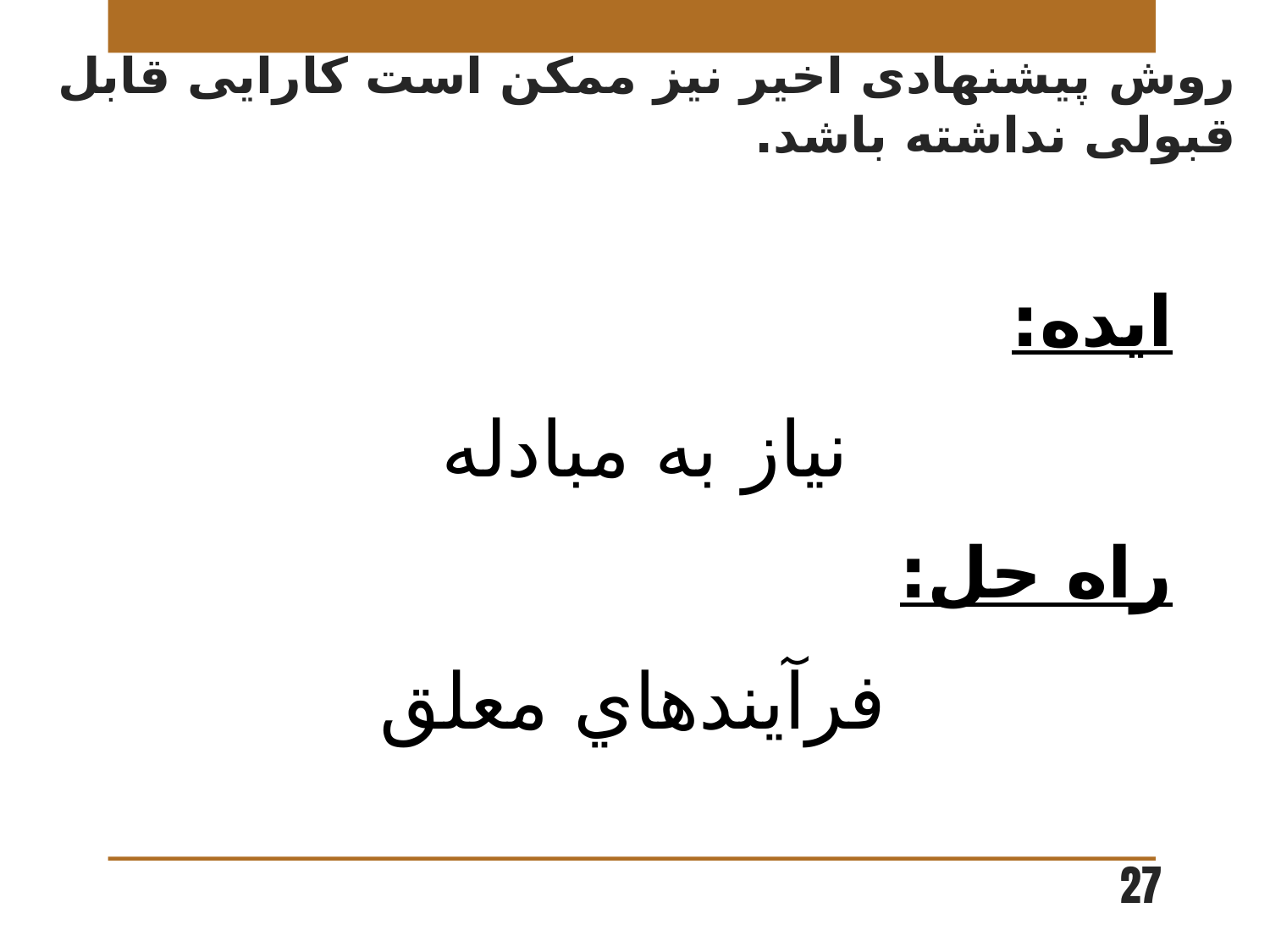

روش پیشنهادی اخیر نیز ممکن است کارایی قابل قبولی نداشته باشد.
ایده:
نياز به مبادله
راه حل:
 فرآيندهاي معلق

27